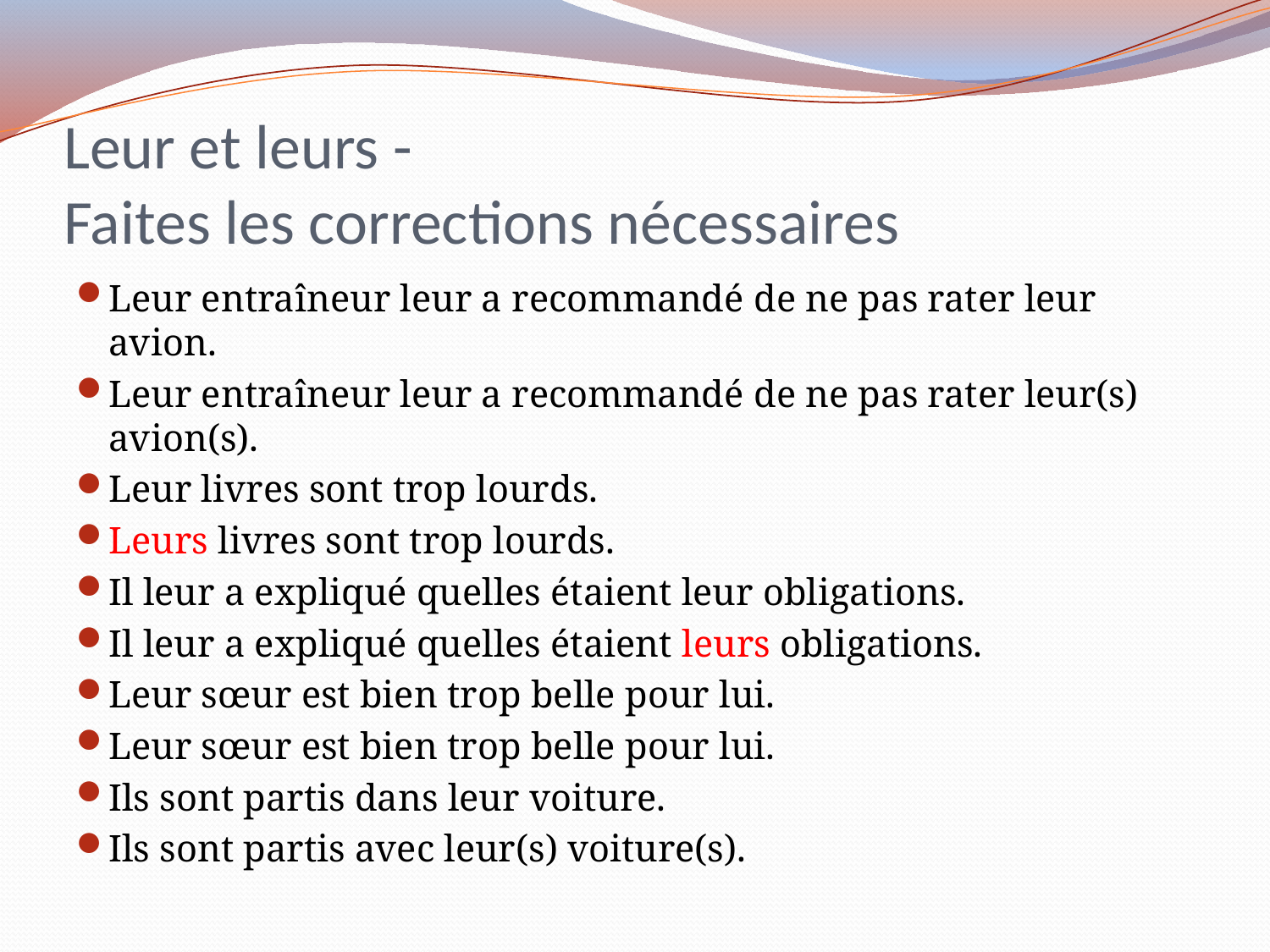

# Leur et leurs - Faites les corrections nécessaires
Leur entraîneur leur a recommandé de ne pas rater leur avion.
Leur entraîneur leur a recommandé de ne pas rater leur(s) avion(s).
Leur livres sont trop lourds.
Leurs livres sont trop lourds.
Il leur a expliqué quelles étaient leur obligations.
Il leur a expliqué quelles étaient leurs obligations.
Leur sœur est bien trop belle pour lui.
Leur sœur est bien trop belle pour lui.
Ils sont partis dans leur voiture.
Ils sont partis avec leur(s) voiture(s).